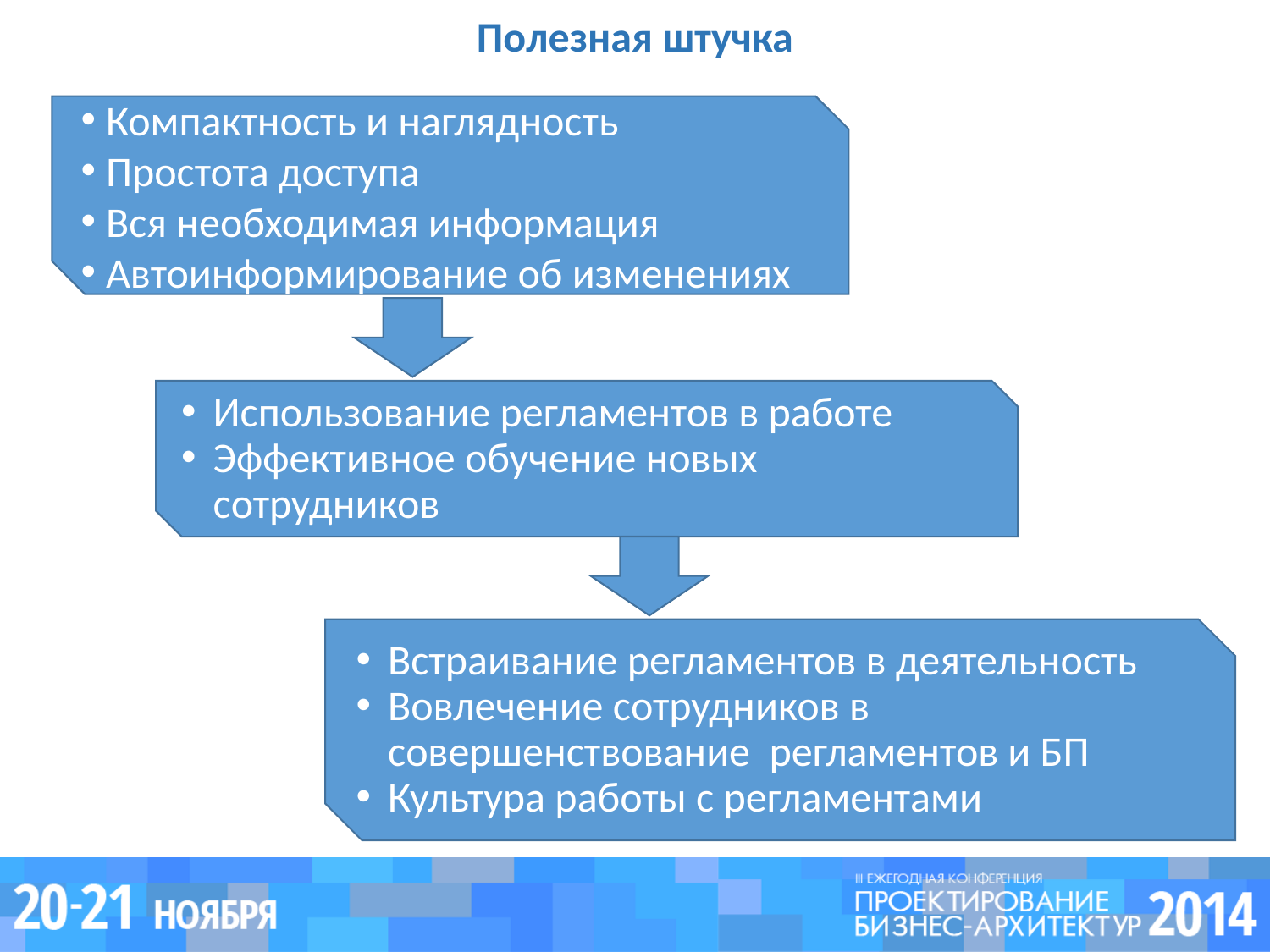

# Полезная штучка
Компактность и наглядность
Простота доступа
Вся необходимая информация
Автоинформирование об изменениях

Использование регламентов в работе
Эффективное обучение новых сотрудников

Встраивание регламентов в деятельность
Вовлечение сотрудников в совершенствование  регламентов и БП
Культура работы с регламентами